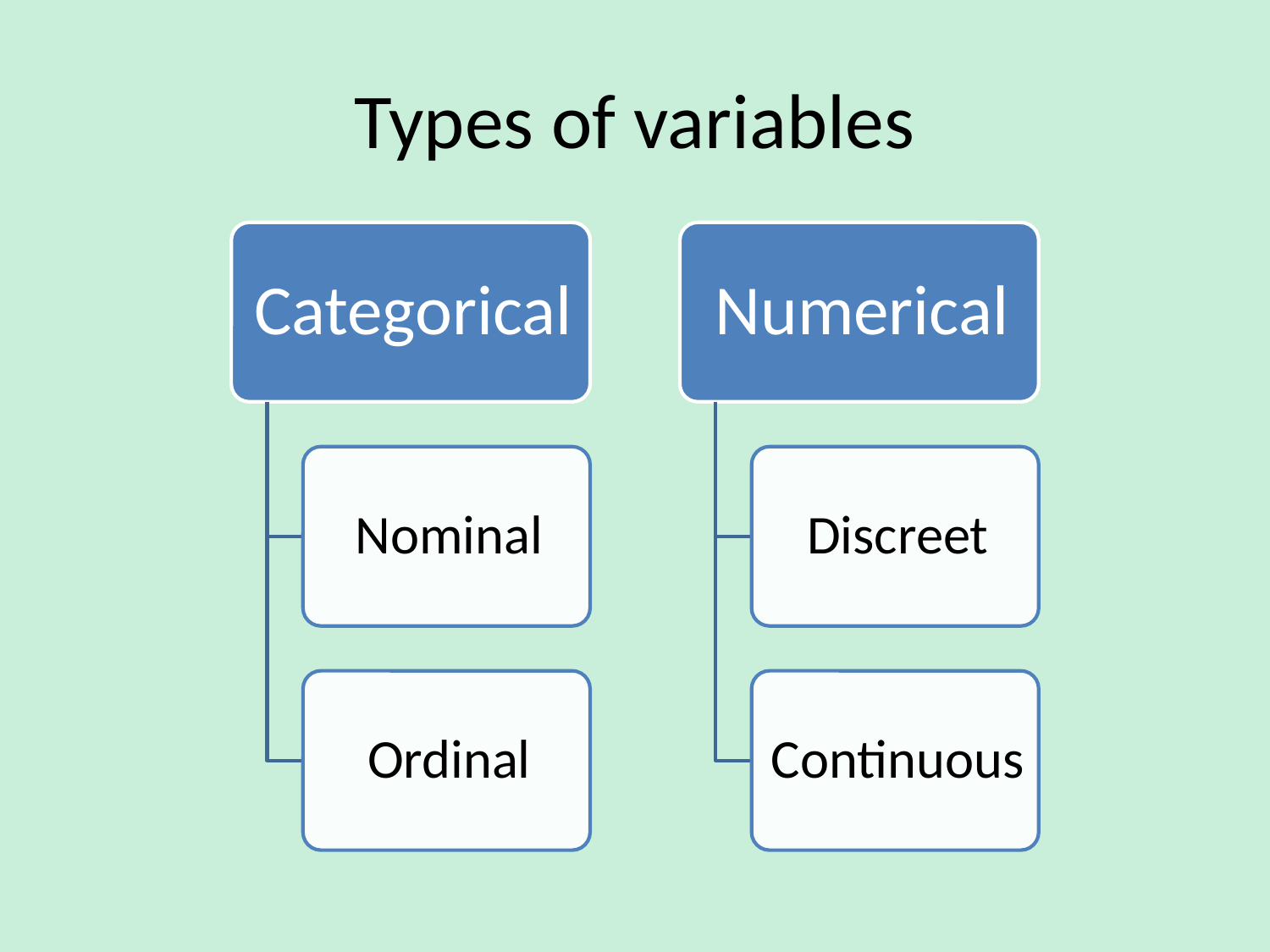

# Types of variables
Categorical
Nominal
Ordinal
Numerical
Discreet
Continuous